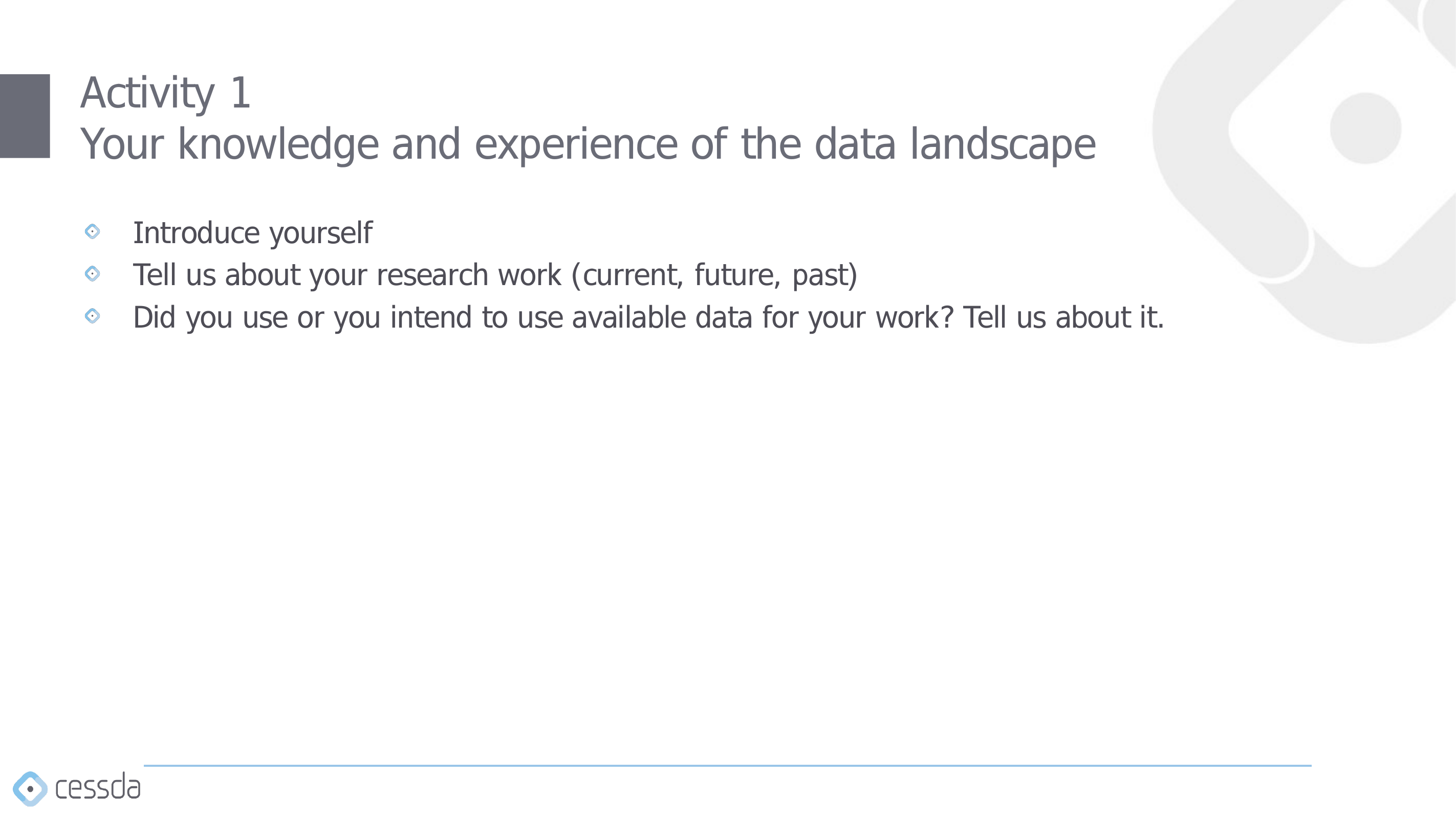

# Activity 1 Your knowledge and experience of the data landscape
Introduce yourself
Tell us about your research work (current, future, past)
Did you use or you intend to use available data for your work? Tell us about it.